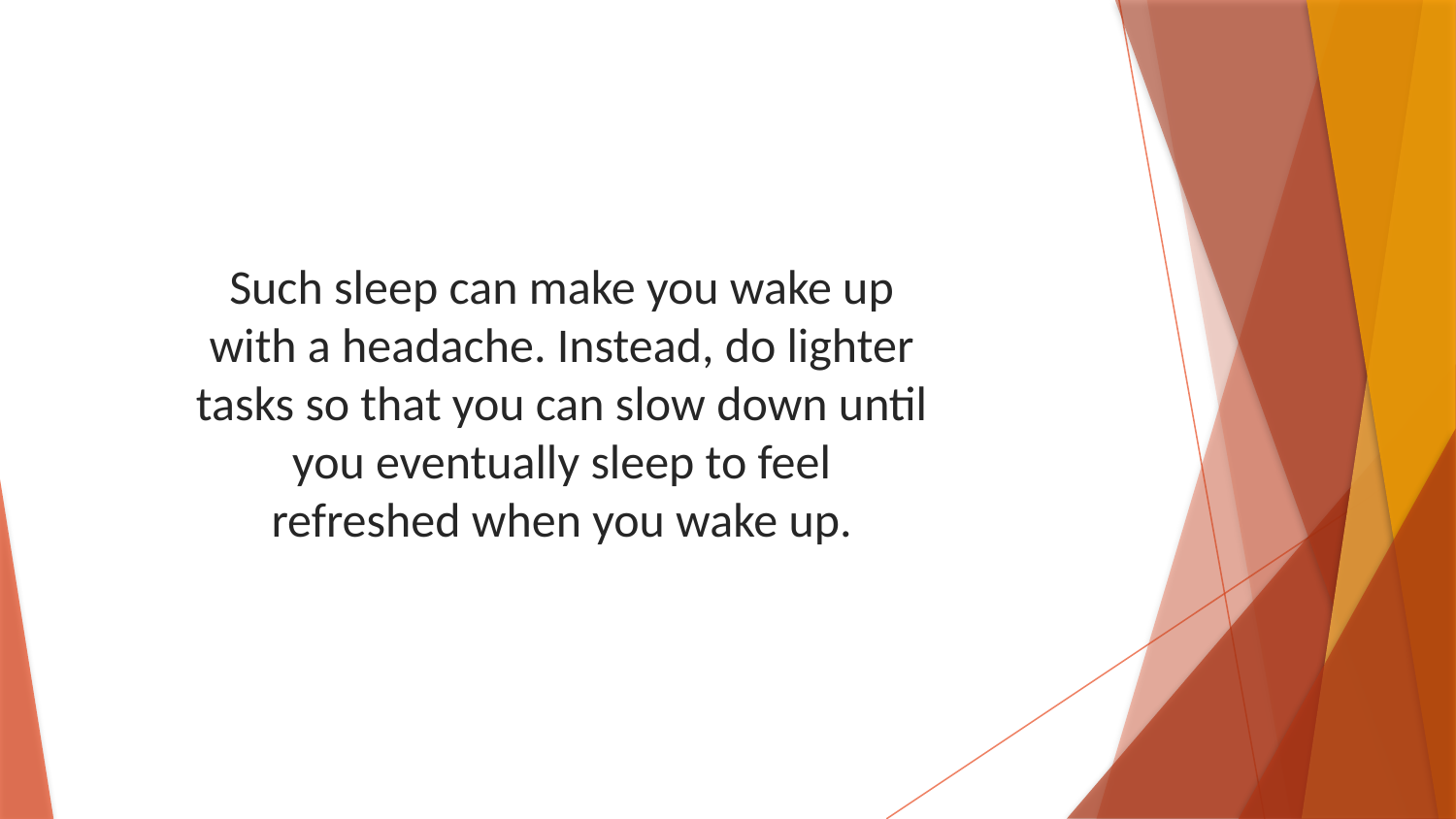

Such sleep can make you wake up with a headache. Instead, do lighter tasks so that you can slow down until you eventually sleep to feel refreshed when you wake up.